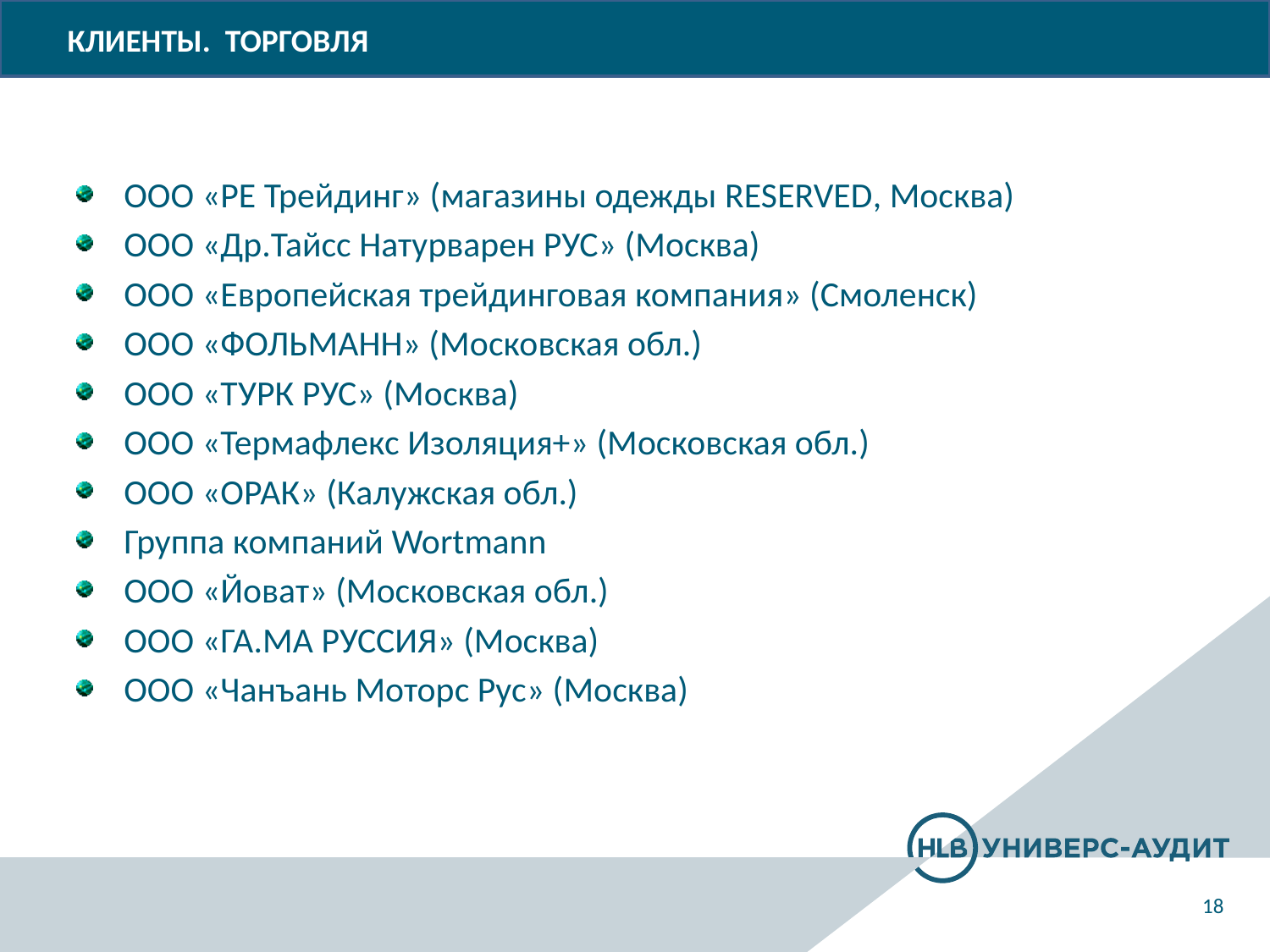

# КЛИЕНТЫ.  ТОРГОВЛЯ
ООО «РЕ Трейдинг» (магазины одежды RESERVED, Москва)
ООО «Др.Тайсс Натурварен РУС» (Москва)
ООО «Европейская трейдинговая компания» (Смоленск)
ООО «ФОЛЬМАНН» (Московская обл.)
ООО «ТУРК РУС» (Москва)
ООО «Термафлекс Изоляция+» (Московская обл.)
ООО «ОРАК» (Калужская обл.)
Группа компаний Wortmann
ООО «Йоват» (Московская обл.)
ООО «ГА.МА РУССИЯ» (Москва)
ООО «Чанъань Моторс Рус» (Москва)
18